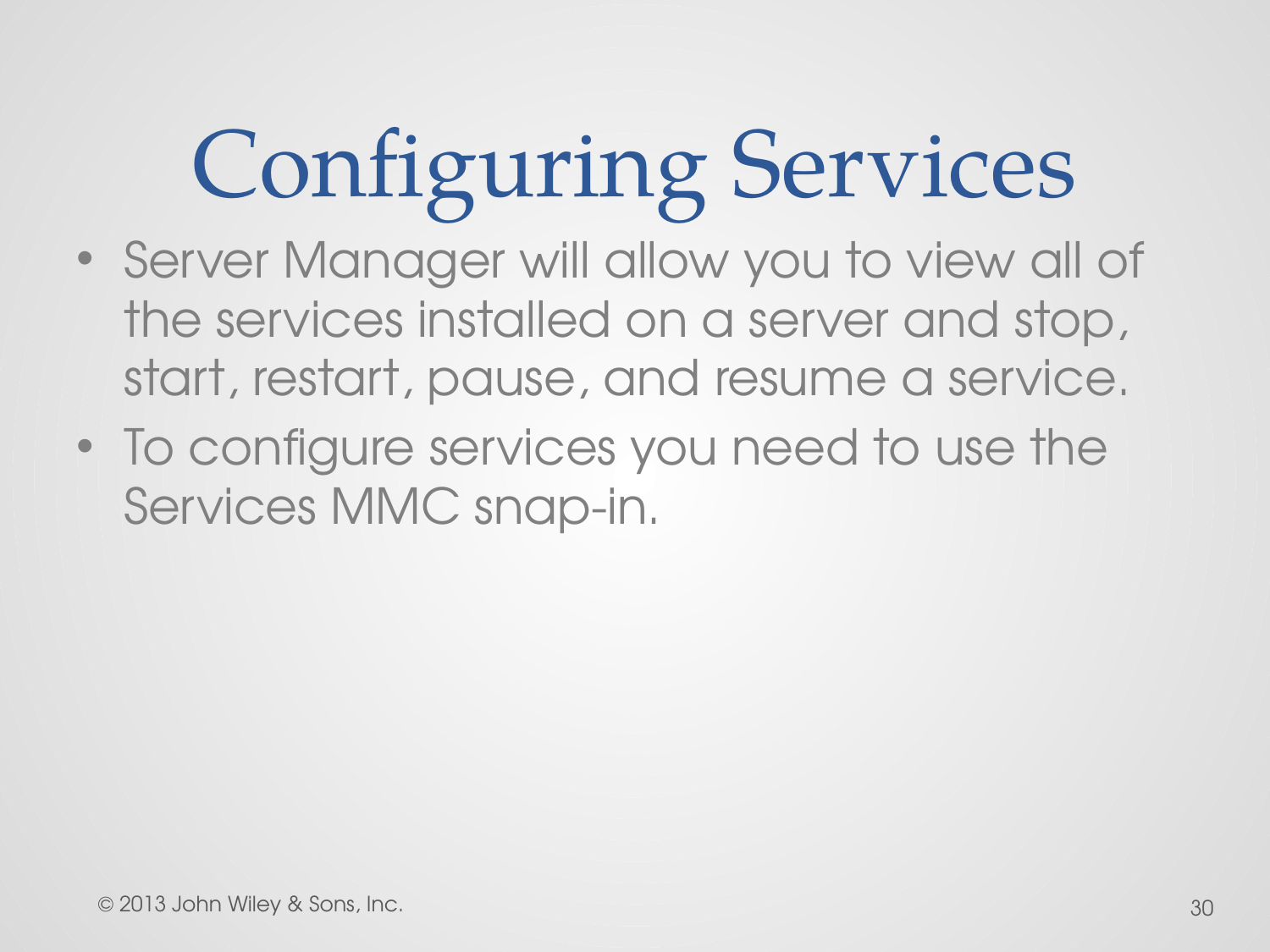

# Configuring Services
Server Manager will allow you to view all of the services installed on a server and stop, start, restart, pause, and resume a service.
To configure services you need to use the Services MMC snap-in.

© 2013 John Wiley & Sons, Inc.
30